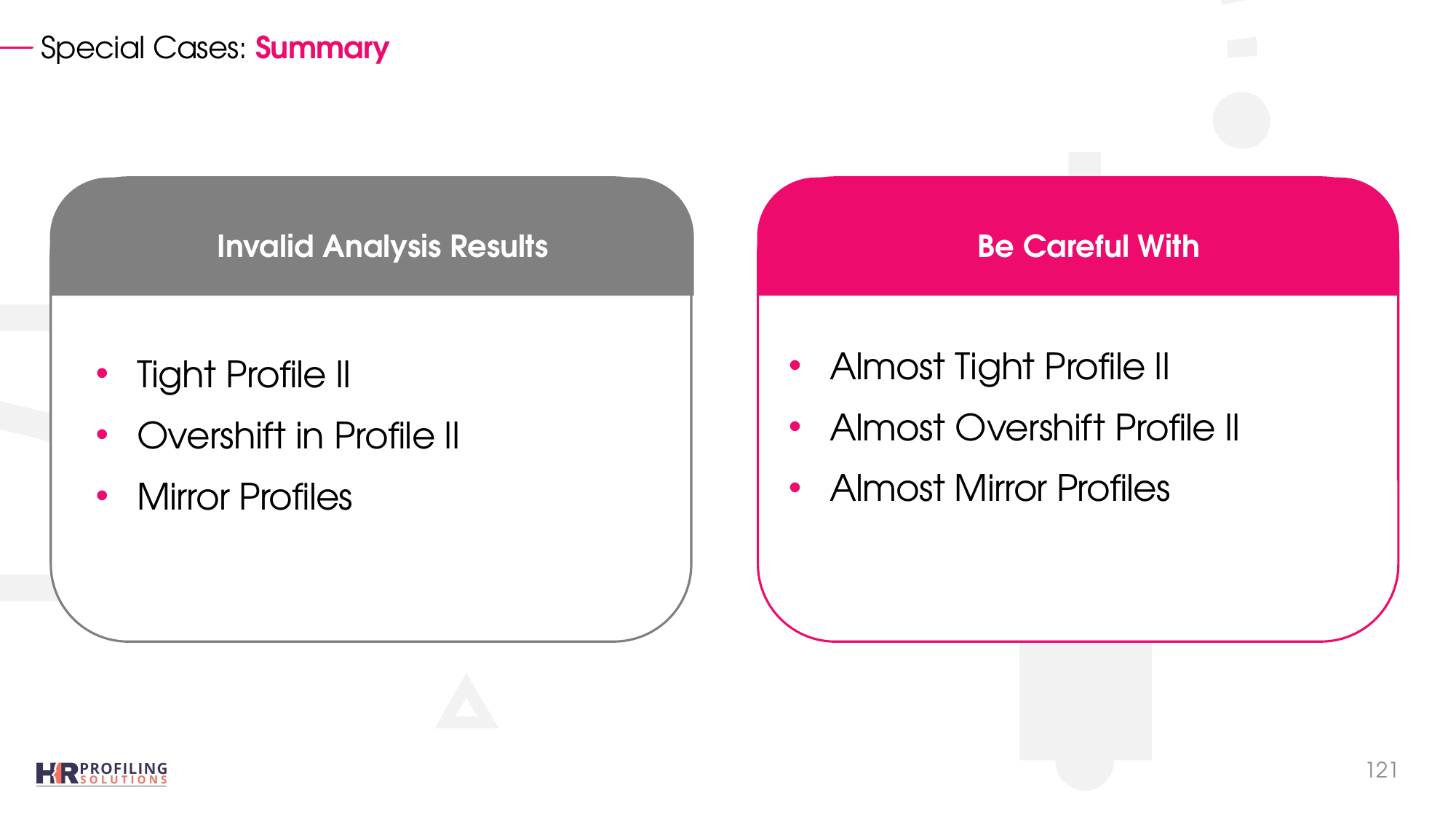

# Special Cases: Summary

Invalid Analysis Results

Be Careful With

Almost Tight Profile II
Almost Overshift Profile II
Almost Mirror Profiles
Tight Profile II
Overshift in Profile II
Mirror Profiles

121